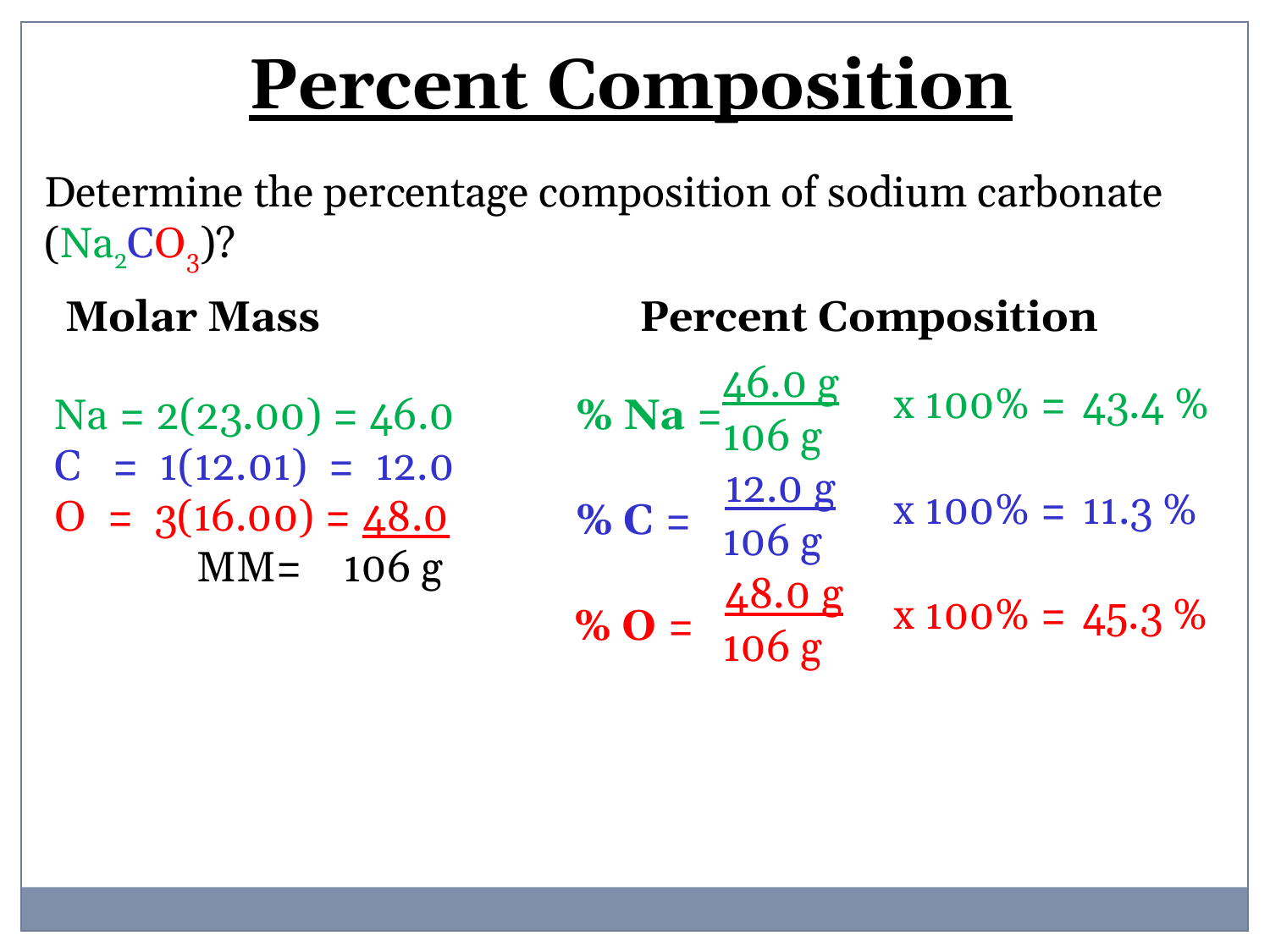

Percent Composition
Determine the percentage composition of sodium carbonate (Na2CO3)?
Molar Mass
Percent Composition
46.0 g
x 100% =
43.4 %
Na = 2(23.00) = 46.0
C   =  1(12.01)  =  12.0
O  =  3(16.00) = 48.0
              MM=    106 g
% Na =
106 g
12.0 g
x 100% =
11.3 %
% C =
106 g
48.0 g
x 100% =
45.3 %
% O =
106 g